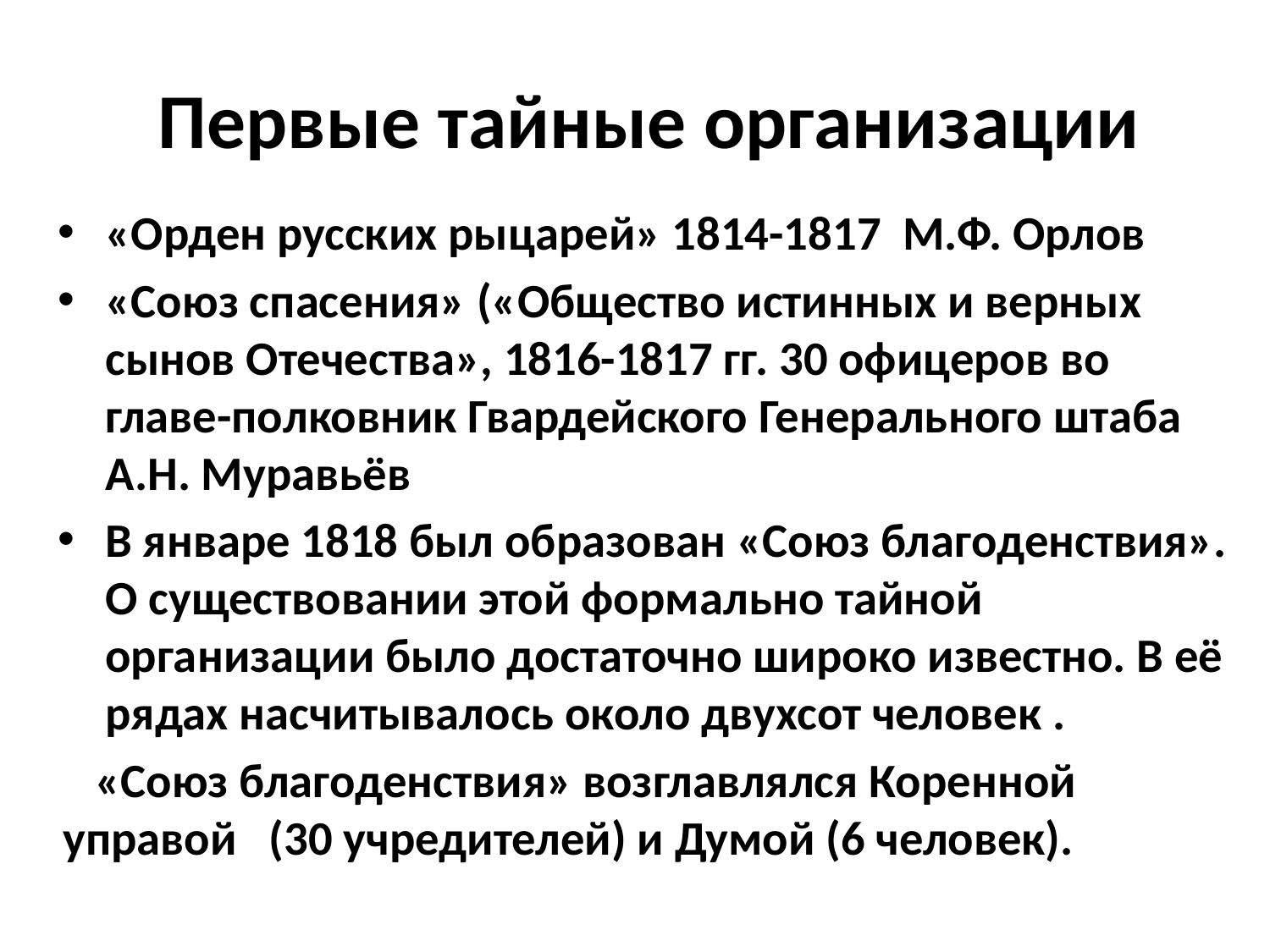

# Первые тайные организации
«Орден русских рыцарей» 1814-1817  М.Ф. Орлов
«Союз спасения» («Общество истинных и верных сынов Отечества», 1816-1817 гг. 30 офицеров во главе-полковник Гвардейского Генерального штаба А.Н. Муравьёв
В январе 1818 был образован «Союз благоденствия». О существовании этой формально тайной организации было достаточно широко известно. В её рядах насчитывалось около двухсот человек .
   «Союз благоденствия» возглавлялся Коренной     управой   (30 учредителей) и Думой (6 человек).